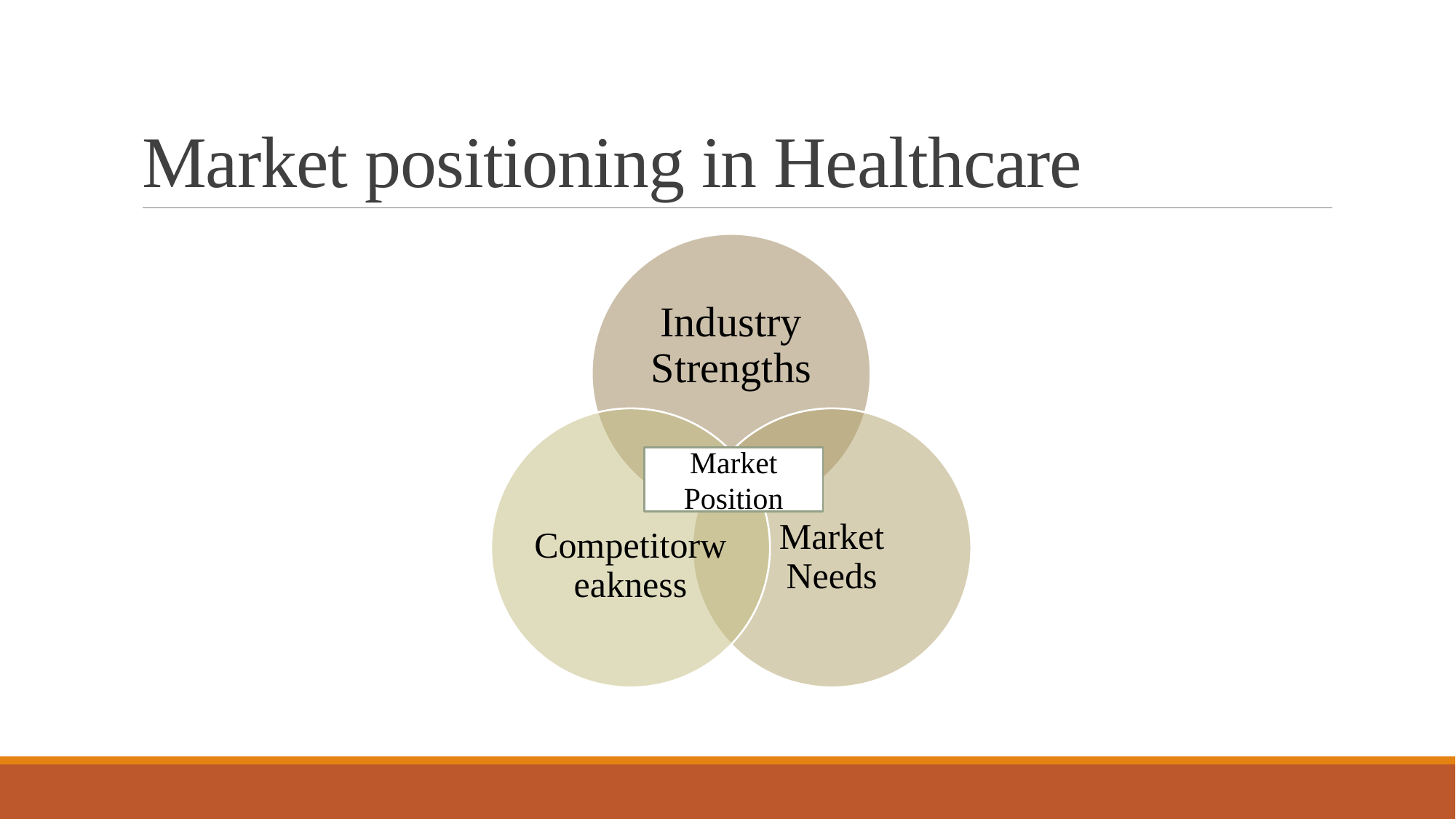

# Market positioning in Healthcare
Industry Strengths
Market Needs

Competitorweakness

Market Position